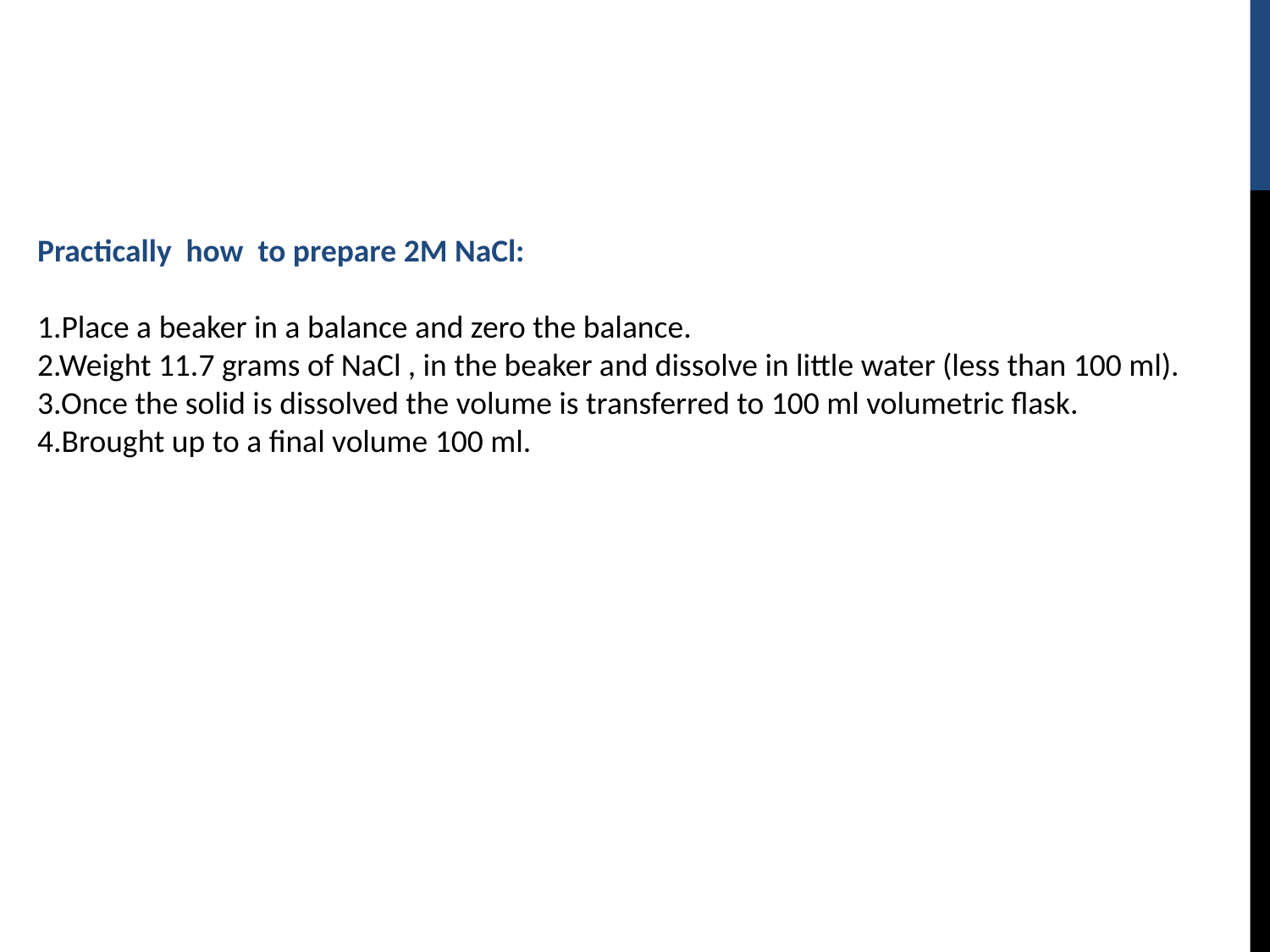

Practically  how  to prepare 2M NaCl:

1.Place a beaker in a balance and zero the balance.
2.Weight 11.7 grams of NaCl , in the beaker and dissolve in little water (less than 100 ml).
3.Once the solid is dissolved the volume is transferred to 100 ml volumetric flask.
4.Brought up to a final volume 100 ml.